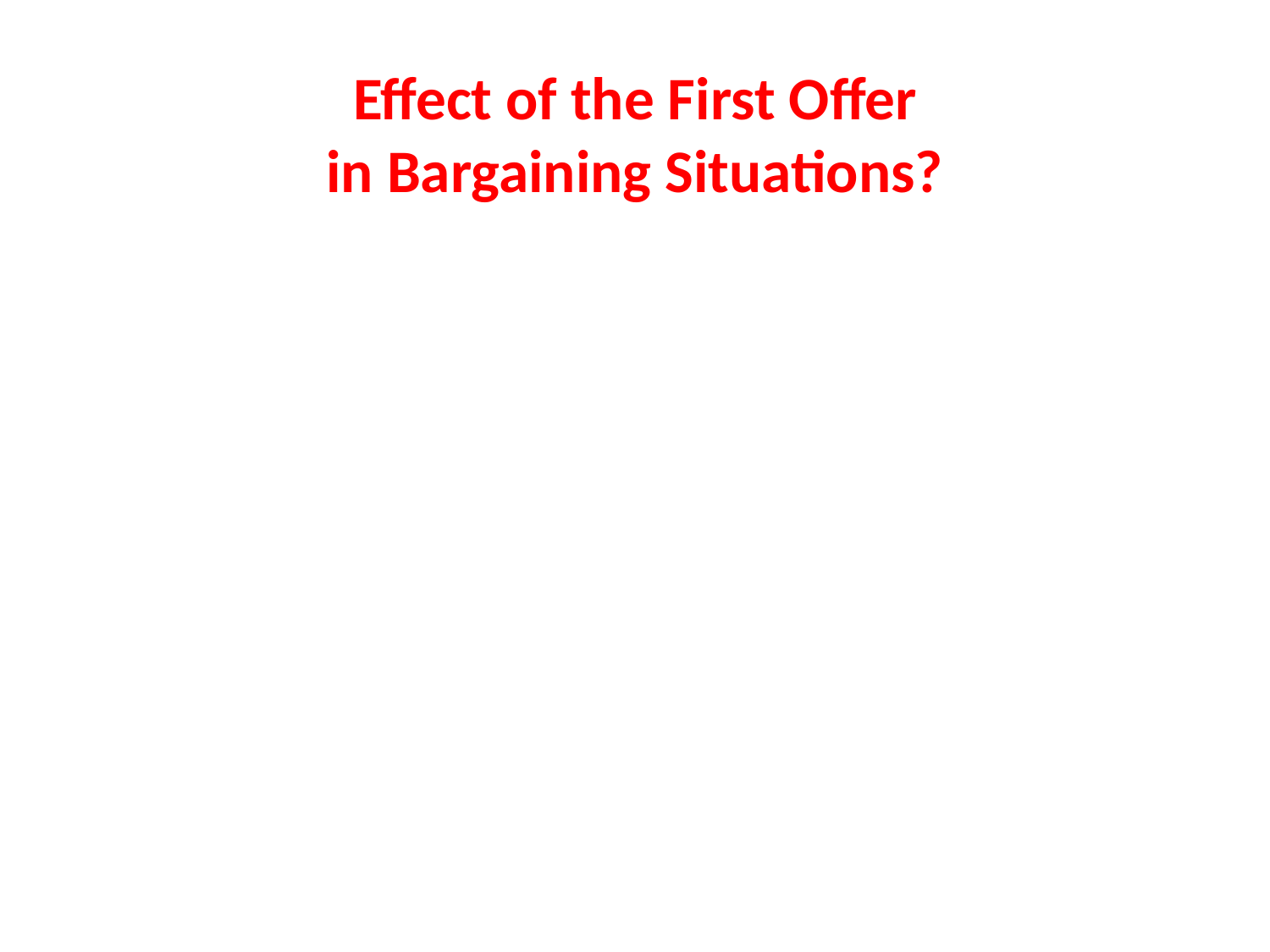

# Effect of the First Offer in Bargaining Situations?